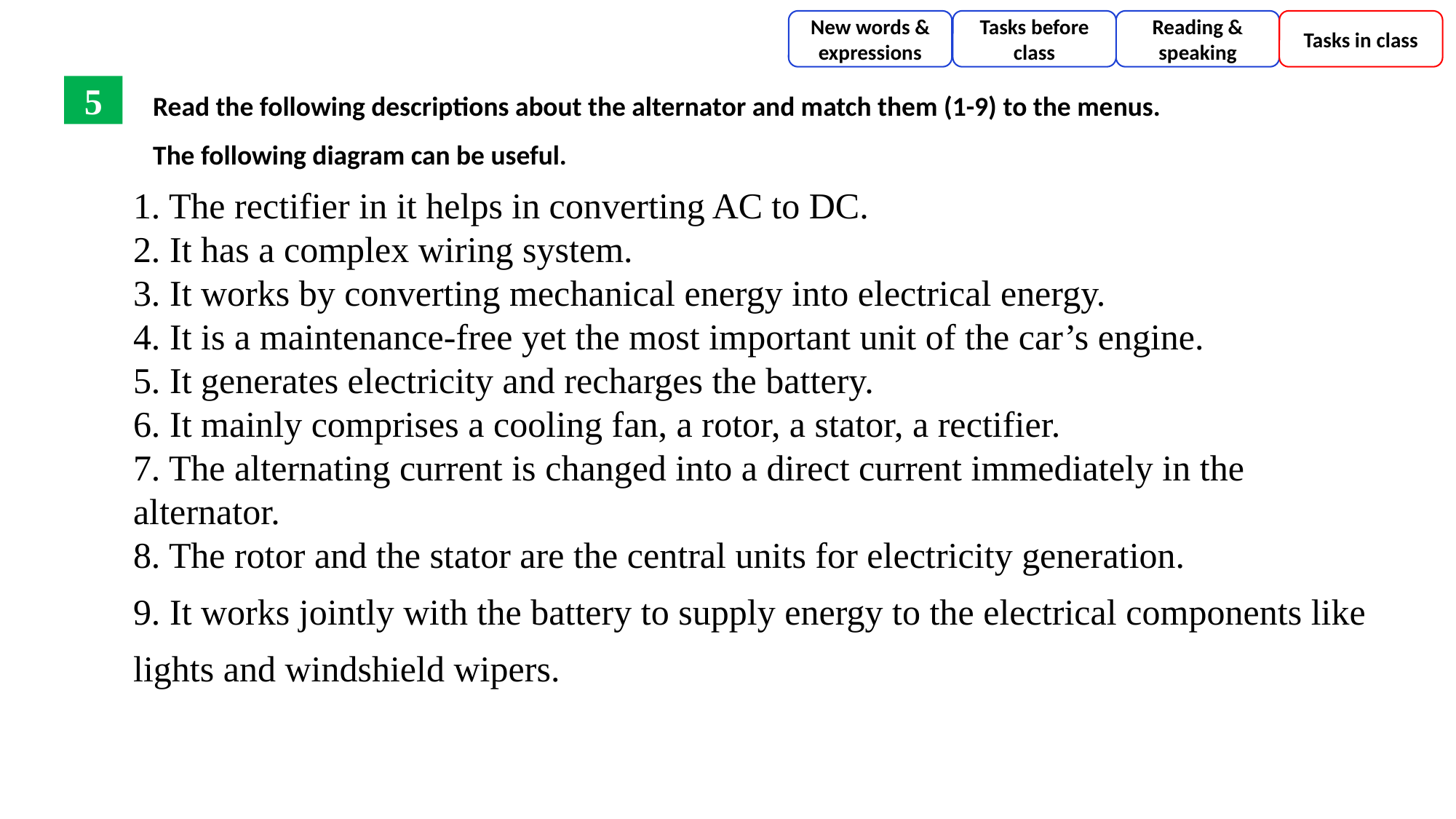

New words & expressions
Tasks before class
Reading & speaking
Tasks in class
Read the following descriptions about the alternator and match them (1-9) to the menus.
The following diagram can be useful.
5
1. The rectifier in it helps in converting AC to DC.2. It has a complex wiring system.3. It works by converting mechanical energy into electrical energy.4. It is a maintenance-free yet the most important unit of the car’s engine.5. It generates electricity and recharges the battery.6. It mainly comprises a cooling fan, a rotor, a stator, a rectifier. 7. The alternating current is changed into a direct current immediately in the alternator.8. The rotor and the stator are the central units for electricity generation.9. It works jointly with the battery to supply energy to the electrical components like lights and windshield wipers.